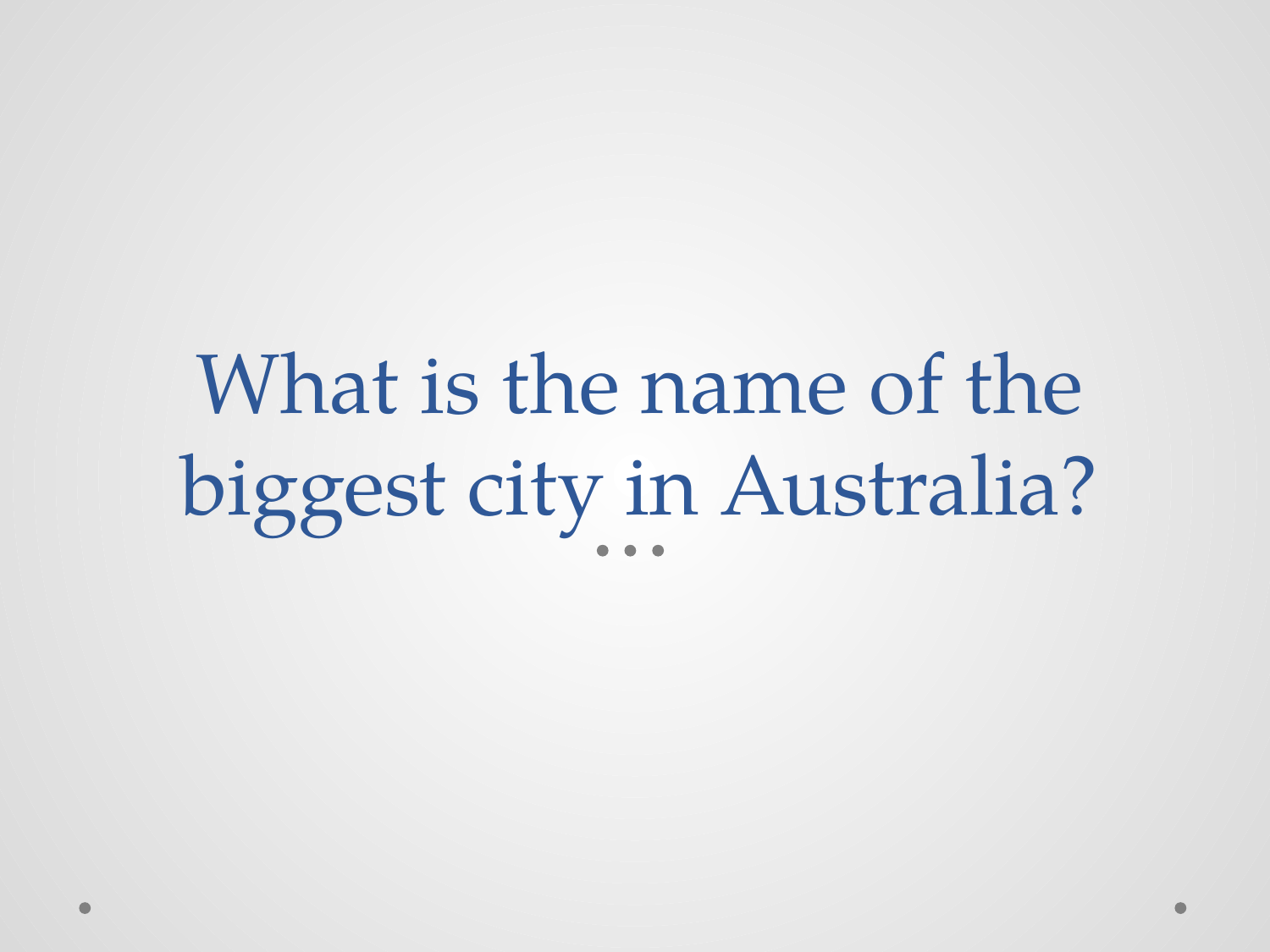

# What is the name of the biggest city in Australia?